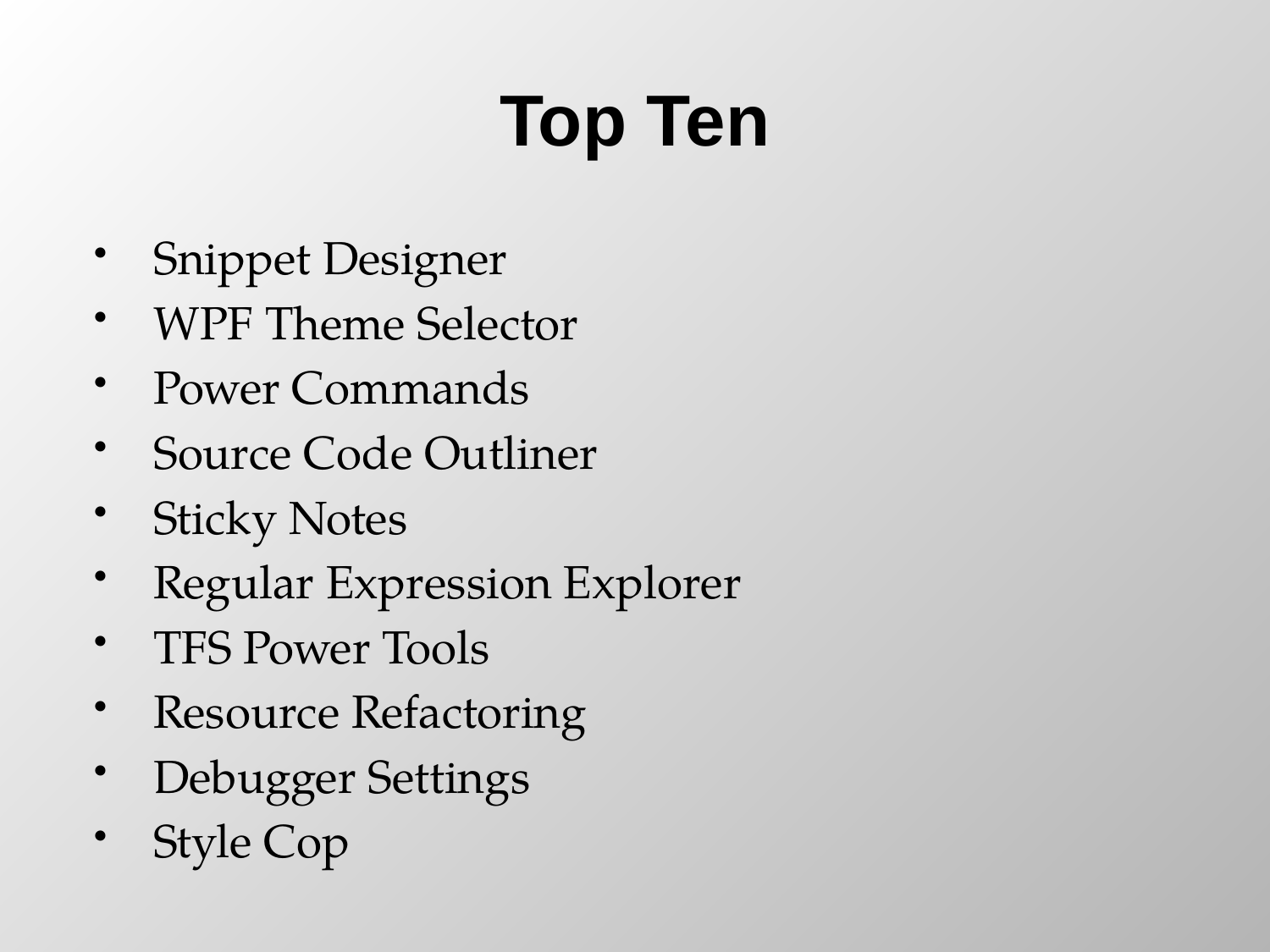

# Top Ten
Snippet Designer
WPF Theme Selector
Power Commands
Source Code Outliner
Sticky Notes
Regular Expression Explorer
TFS Power Tools
Resource Refactoring
Debugger Settings
Style Cop